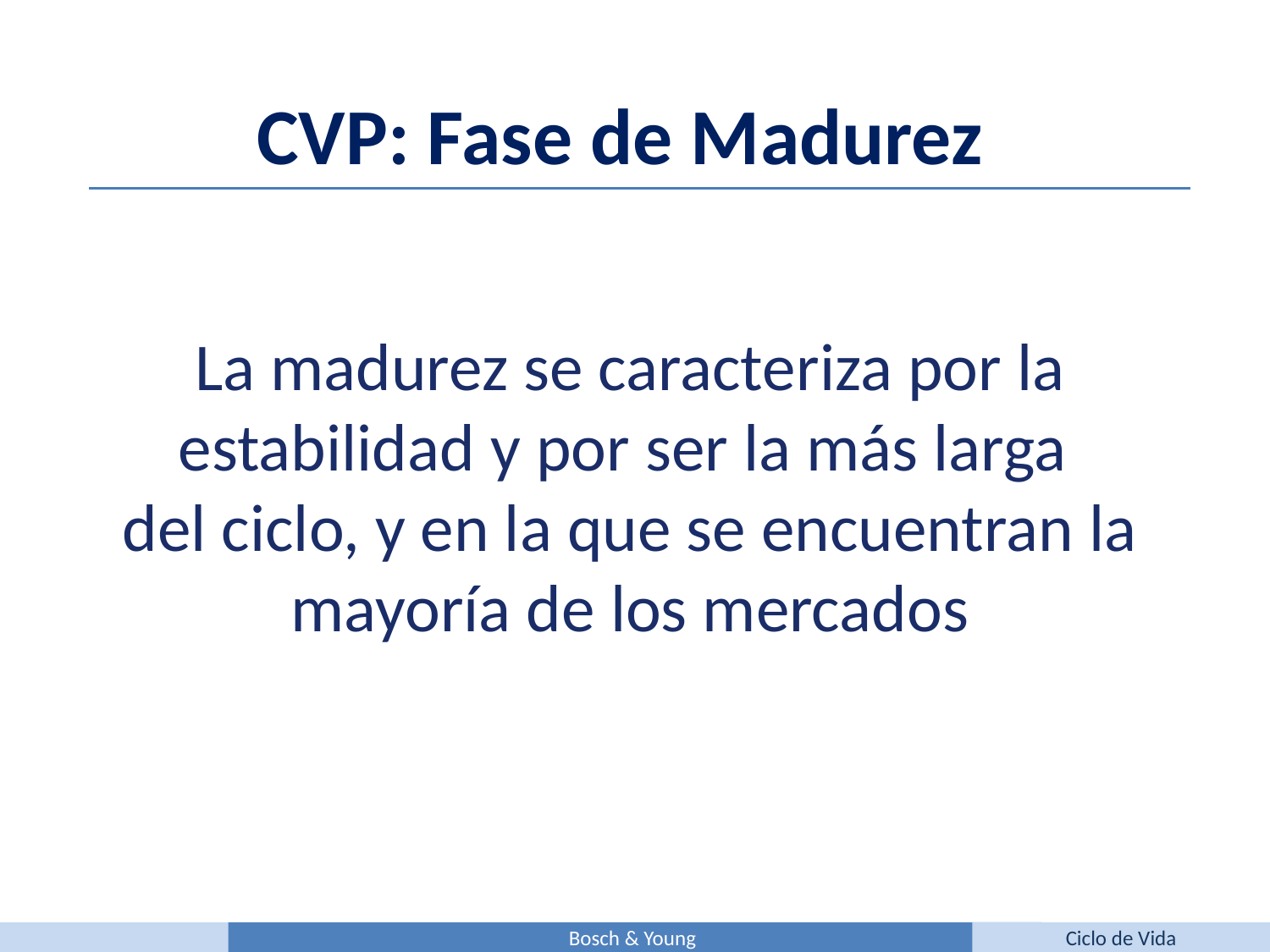

CVP: Fase de Madurez
La madurez se caracteriza por la estabilidad y por ser la más larga
del ciclo, y en la que se encuentran la mayoría de los mercados

Bosch & Young
Ciclo de Vida